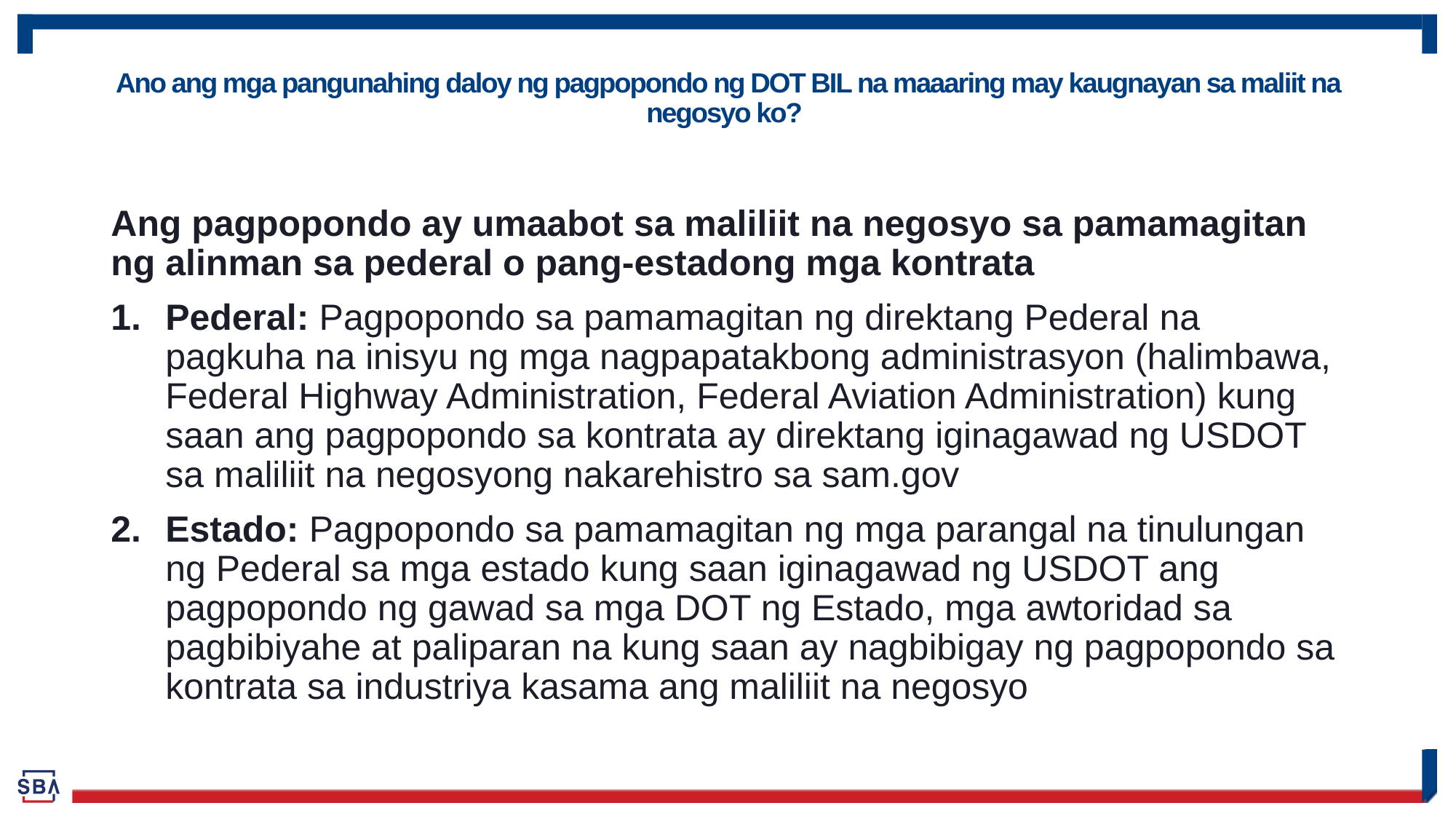

# Ano ang mga pangunahing daloy ng pagpopondo ng DOT BIL na maaaring may kaugnayan sa maliit na negosyo ko?
Ang pagpopondo ay umaabot sa maliliit na negosyo sa pamamagitan ng alinman sa pederal o pang-estadong mga kontrata
Pederal: Pagpopondo sa pamamagitan ng direktang Pederal na pagkuha na inisyu ng mga nagpapatakbong administrasyon (halimbawa, Federal Highway Administration, Federal Aviation Administration) kung saan ang pagpopondo sa kontrata ay direktang iginagawad ng USDOT sa maliliit na negosyong nakarehistro sa sam.gov
Estado: Pagpopondo sa pamamagitan ng mga parangal na tinulungan ng Pederal sa mga estado kung saan iginagawad ng USDOT ang pagpopondo ng gawad sa mga DOT ng Estado, mga awtoridad sa pagbibiyahe at paliparan na kung saan ay nagbibigay ng pagpopondo sa kontrata sa industriya kasama ang maliliit na negosyo